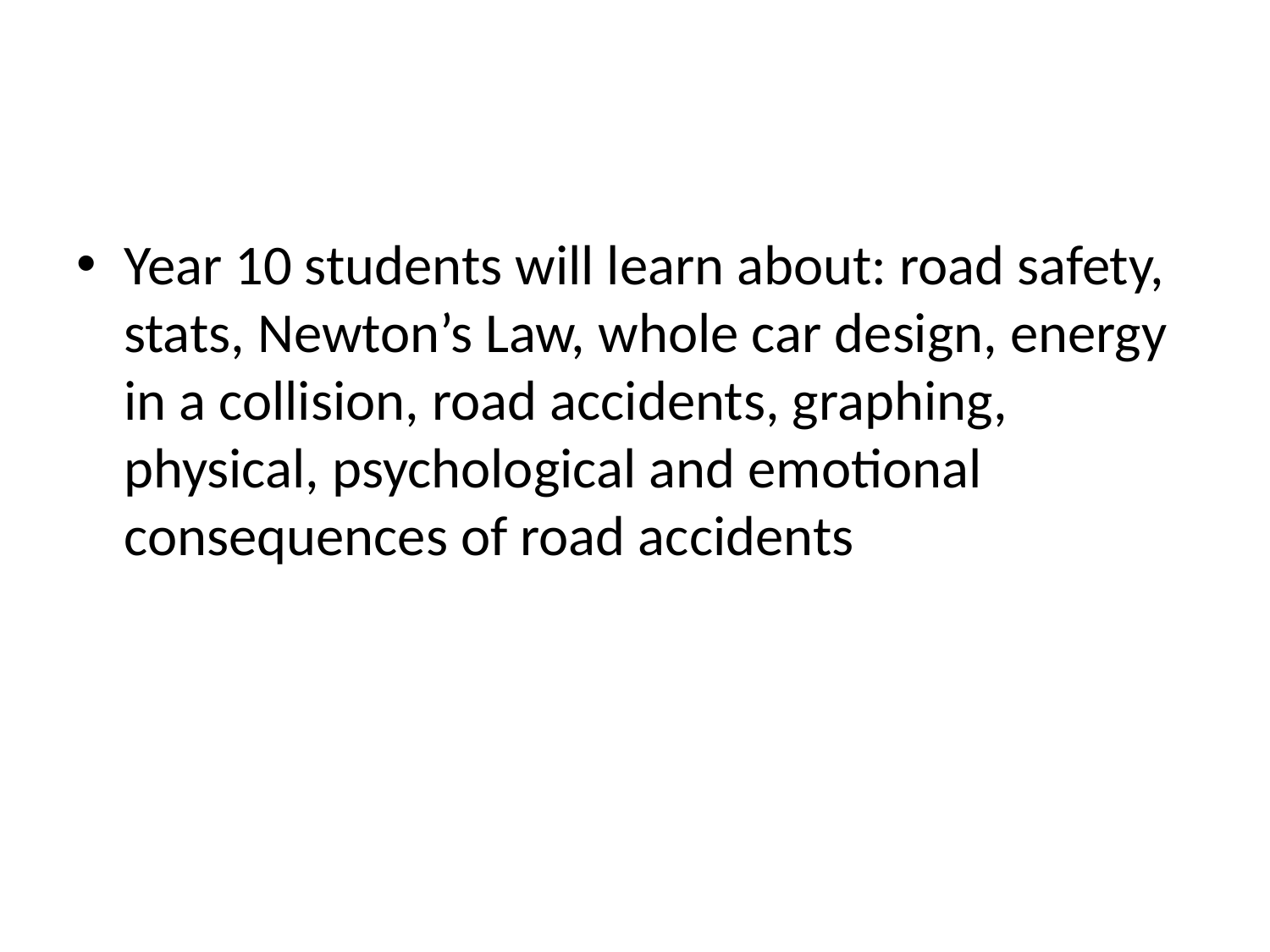

#
Year 10 students will learn about: road safety, stats, Newton’s Law, whole car design, energy in a collision, road accidents, graphing, physical, psychological and emotional consequences of road accidents